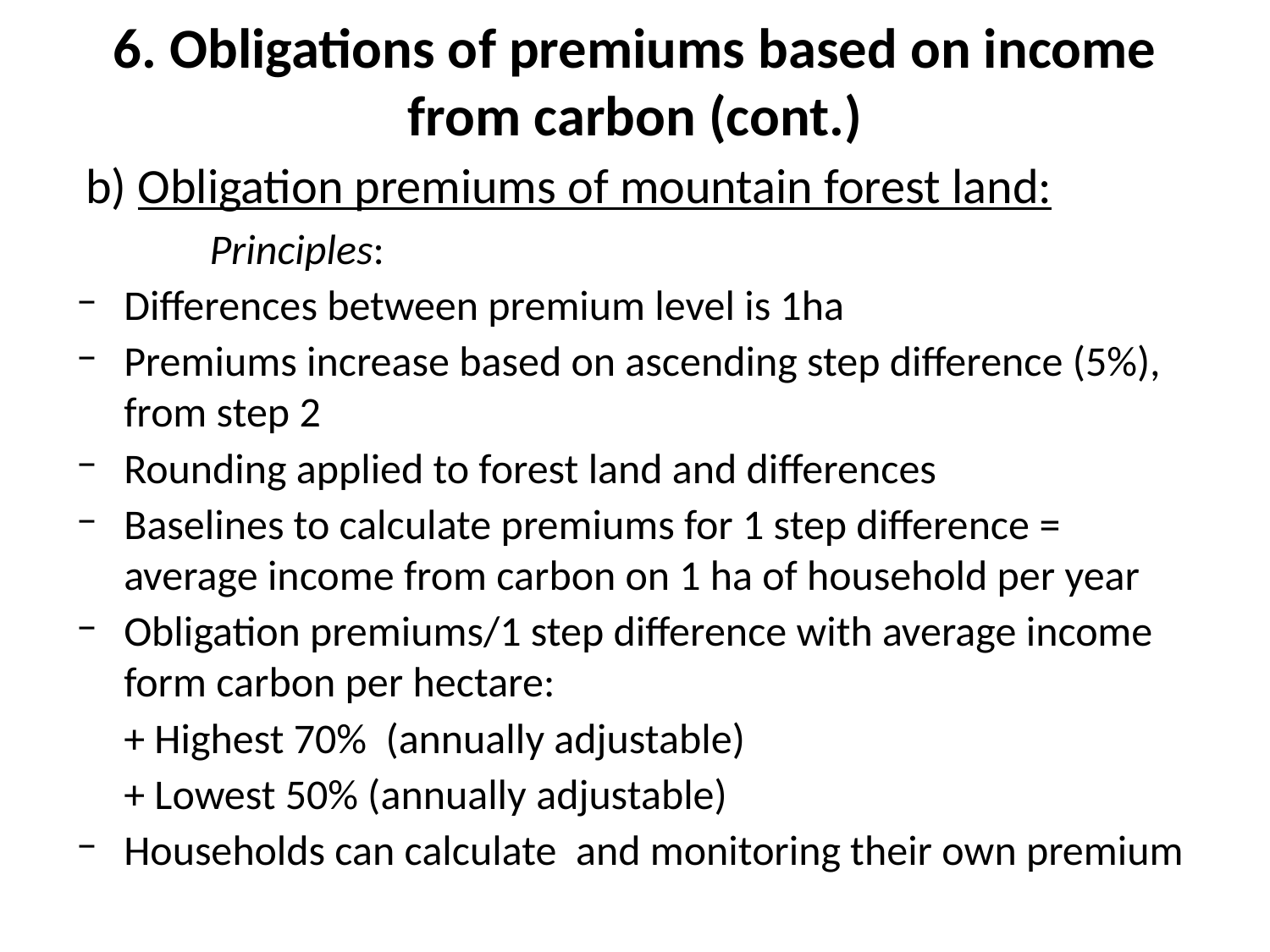

# 6. Obligations of premiums based on income from carbon (cont.)
 b) Obligation premiums of mountain forest land:
              Principles:
Differences between premium level is 1ha
Premiums increase based on ascending step difference (5%), from step 2
Rounding applied to forest land and differences
Baselines to calculate premiums for 1 step difference = average income from carbon on 1 ha of household per year
Obligation premiums/1 step difference with average income form carbon per hectare:
     + Highest 70%  (annually adjustable)
     + Lowest 50% (annually adjustable)
Households can calculate  and monitoring their own premium